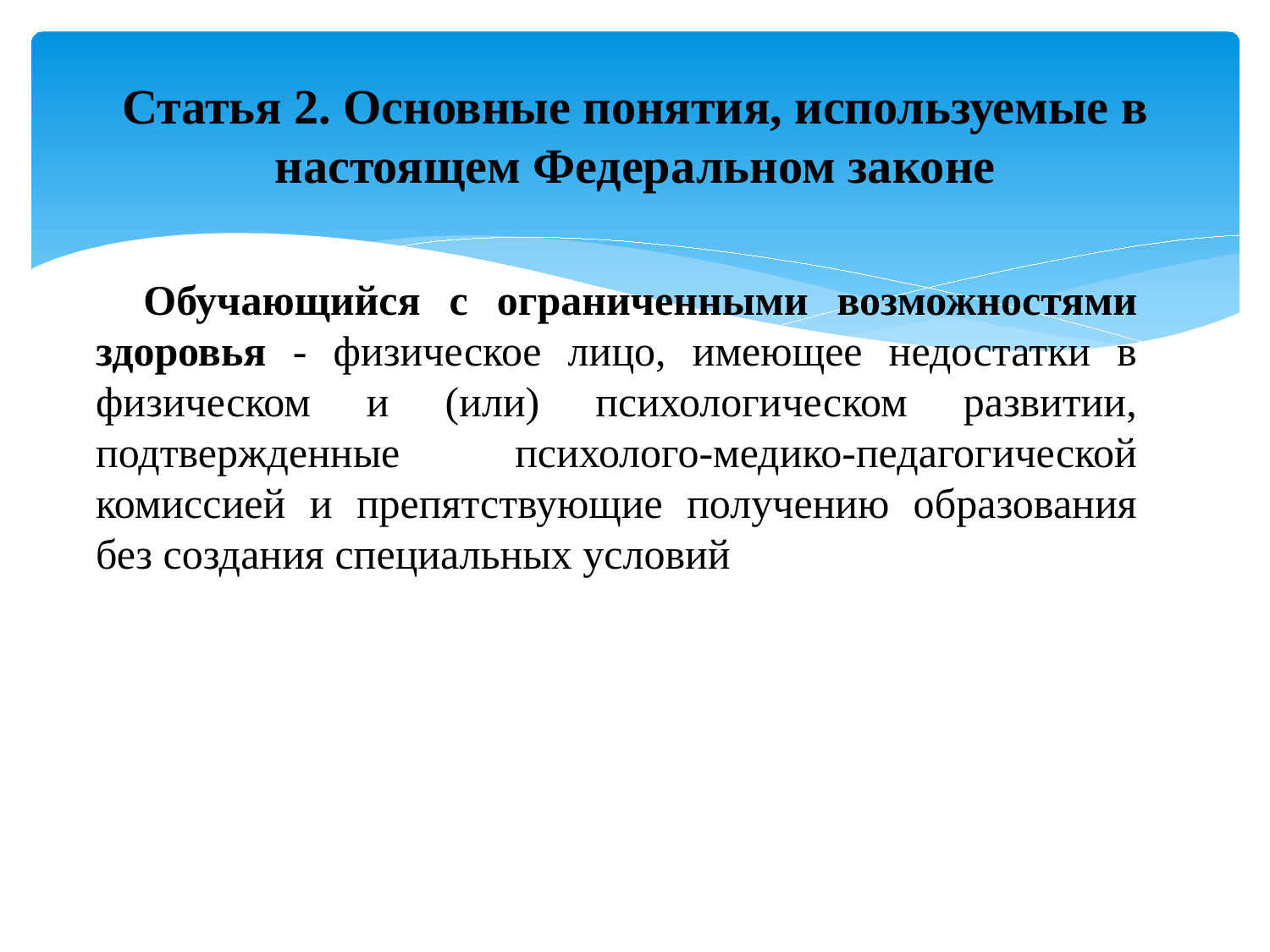

# Статья 2. Основные понятия, используемые в настоящем Федеральном законе
Обучающийся с ограниченными возможностями здоровья - физическое лицо, имеющее недостатки в физическом и (или) психологическом развитии, подтвержденные психолого-медико-педагогической комиссией и препятствующие получению образования без создания специальных условий